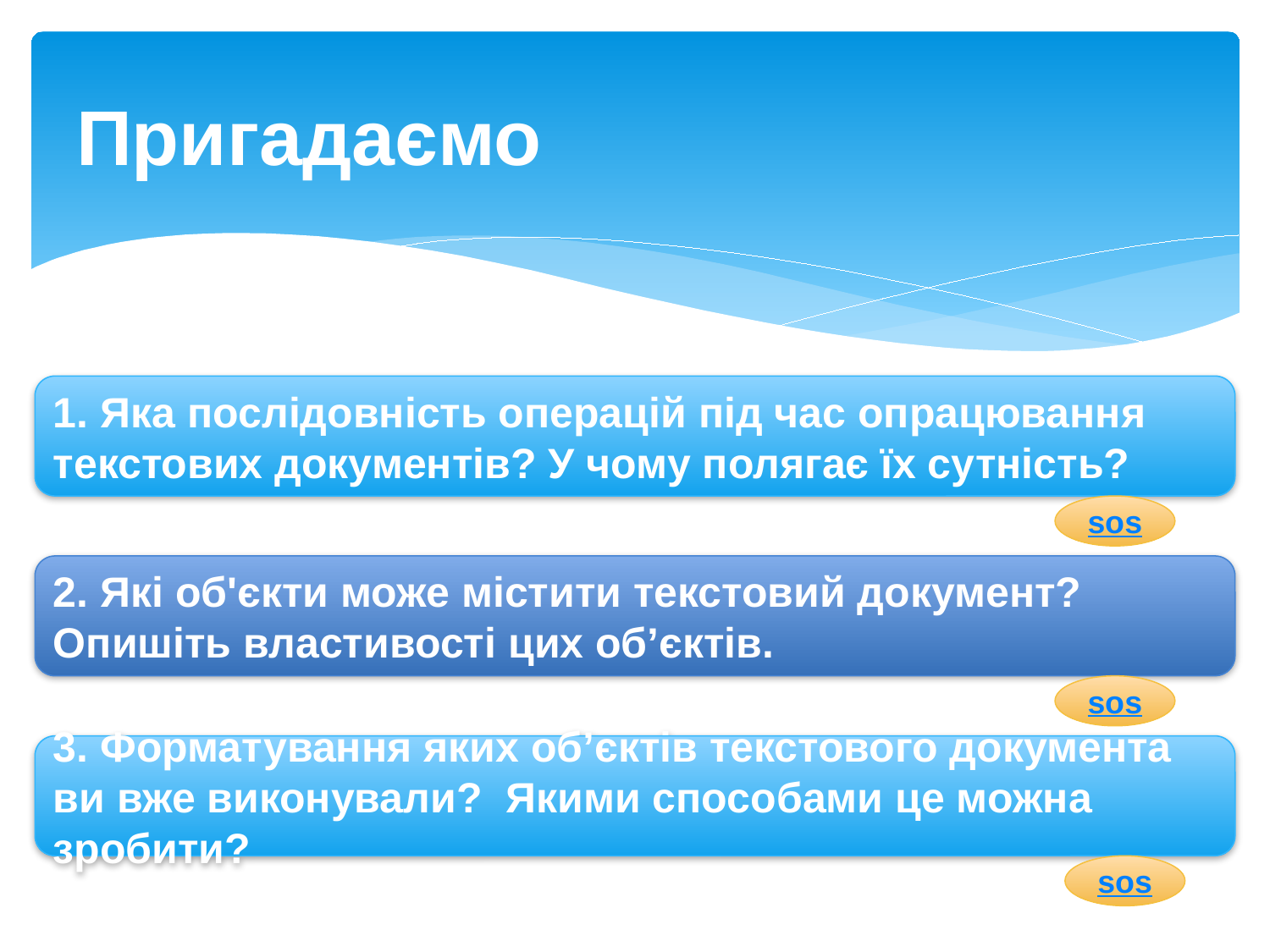

# Пригадаємо
1. Яка послідовність операцій під час опрацювання текстових документів? У чому полягає їх сутність?
sos
2. Які об'єкти може містити текстовий документ? Опишіть властивості цих об’єктів.
sos
3. Форматування яких об’єктів текстового документа ви вже виконували?  Якими способами це можна зробити?
sos